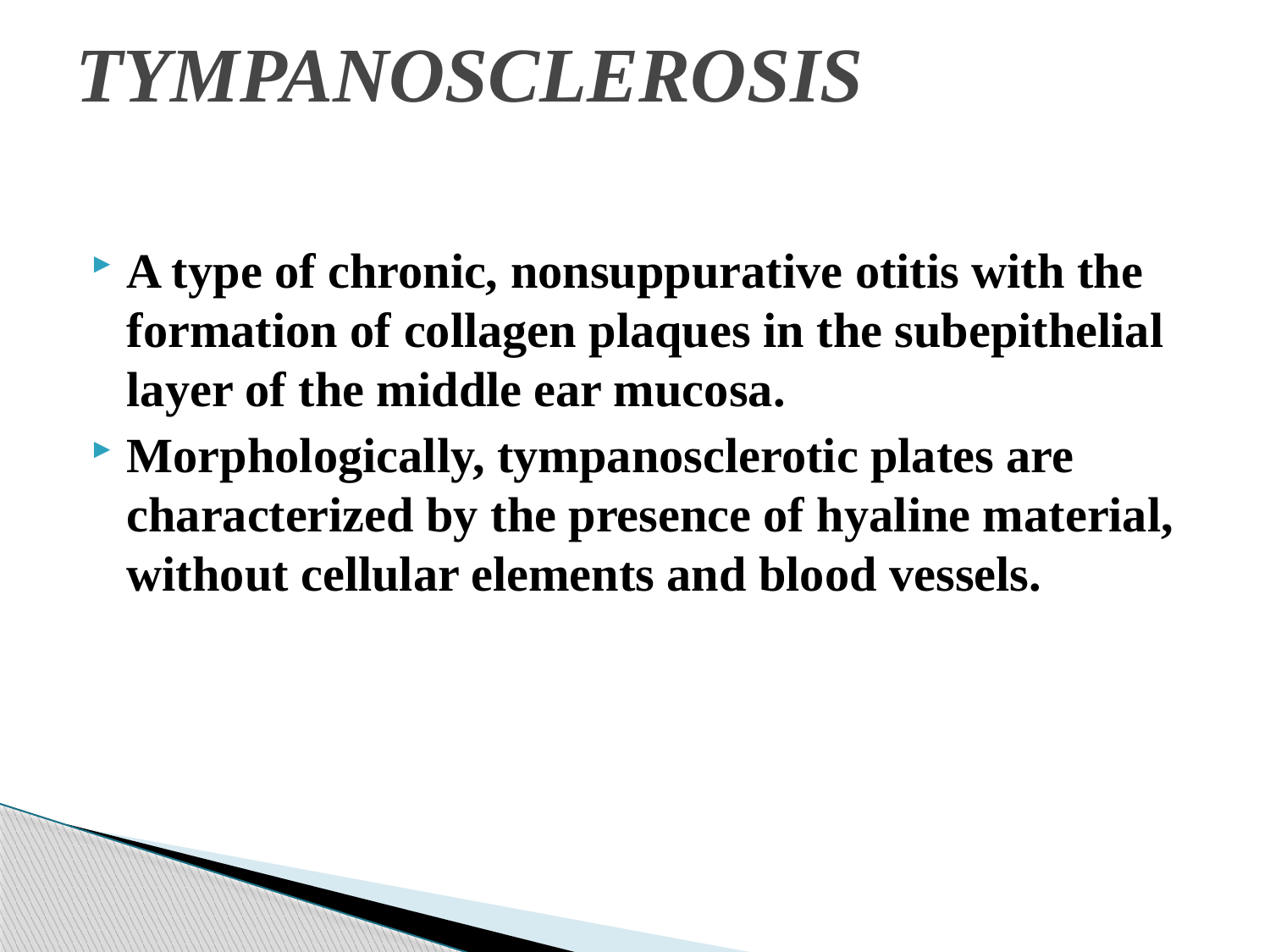

# TYMPANOSCLEROSIS
A type of chronic, nonsuppurative otitis with the formation of collagen plaques in the subepithelial layer of the middle ear mucosa.
Morphologically, tympanosclerotic plates are characterized by the presence of hyaline material, without cellular elements and blood vessels.